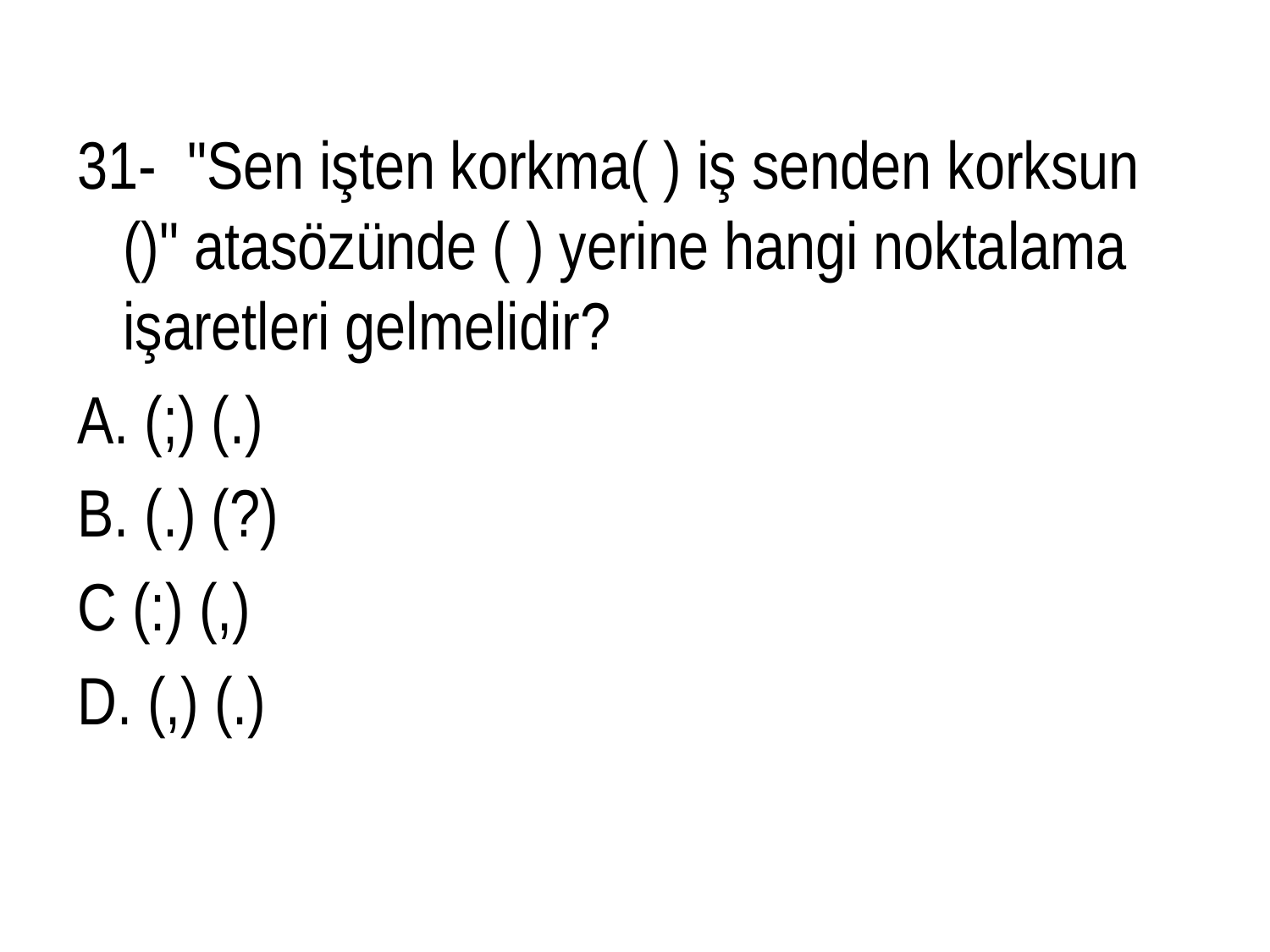

31-  "Sen işten korkma( ) iş senden korksun ()" atasözünde ( ) yerine hangi noktalama işaretleri gelmelidir?
A. (;) (.)
B. (.) (?)
C (:) (,)
D. (,) (.)